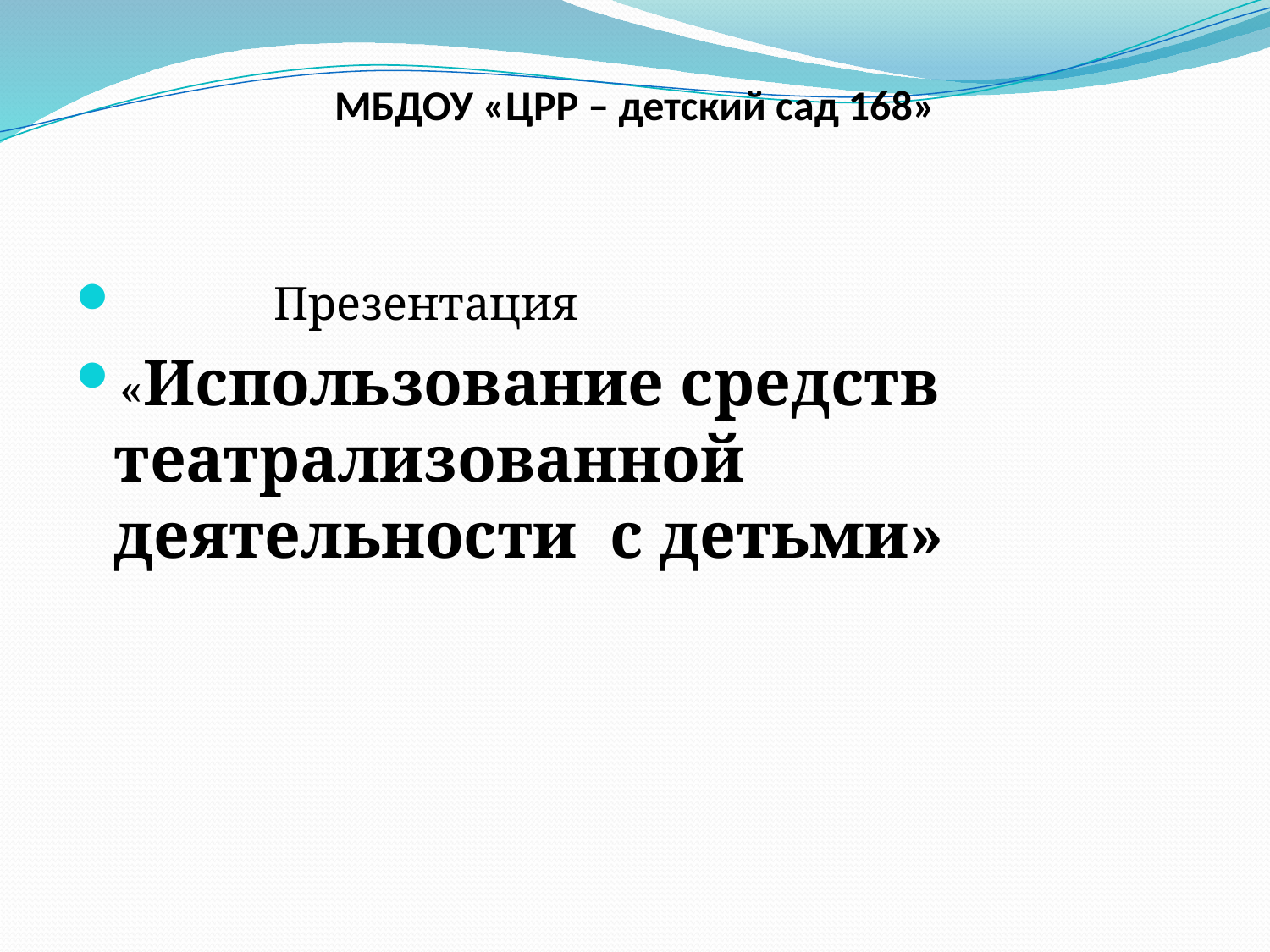

# МБДОУ «ЦРР – детский сад 168»
             Презентация
«Использование средств театрализованной        деятельности  с детьми»